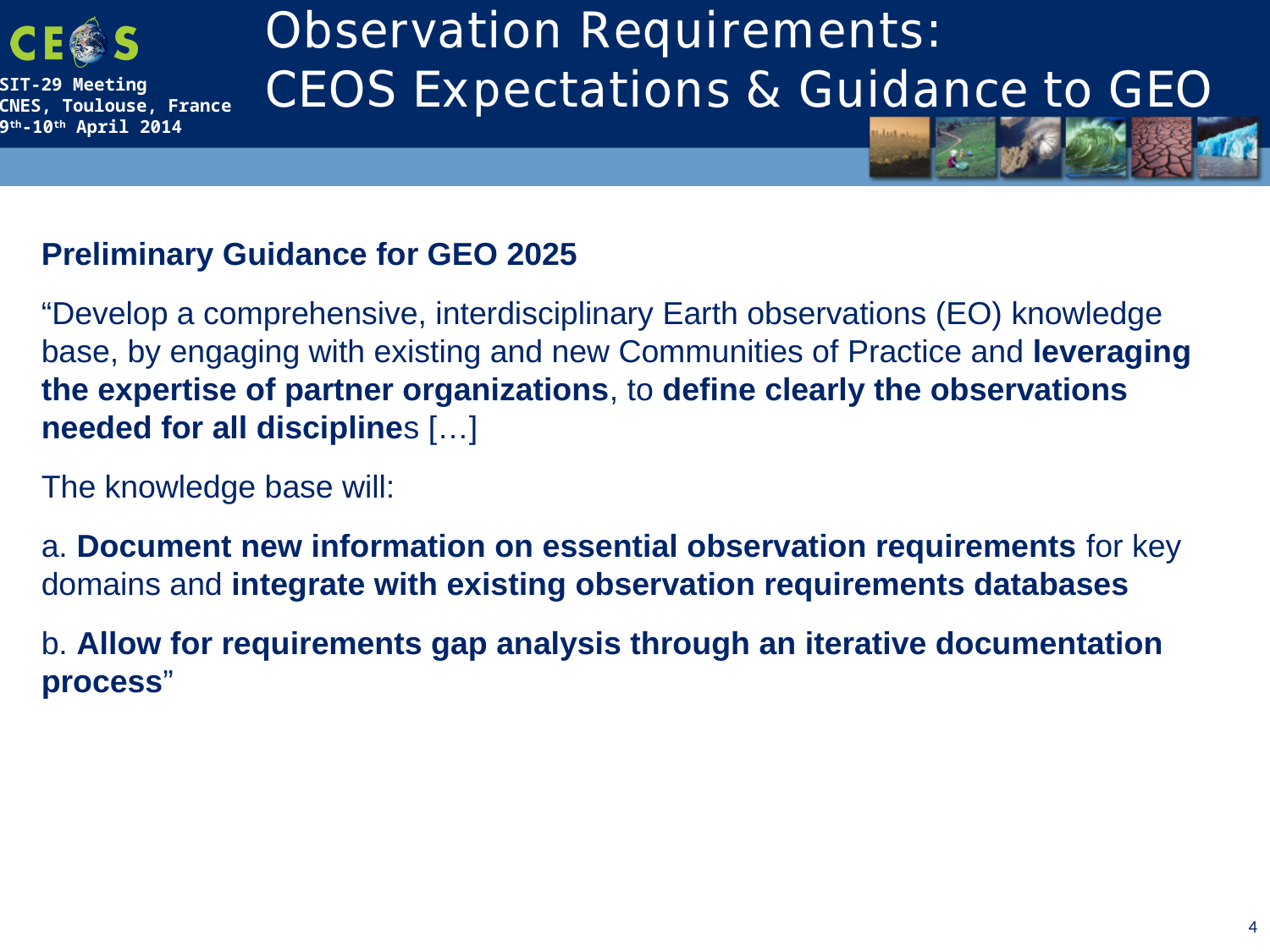

Observation Requirements:
CEOS Expectations & Guidance to GEO
Preliminary Guidance for GEO 2025
“Develop a comprehensive, interdisciplinary Earth observations (EO) knowledge base, by engaging with existing and new Communities of Practice and leveraging the expertise of partner organizations, to define clearly the observations needed for all disciplines […]
The knowledge base will:
a. Document new information on essential observation requirements for key domains and integrate with existing observation requirements databases
b. Allow for requirements gap analysis through an iterative documentation process”

4